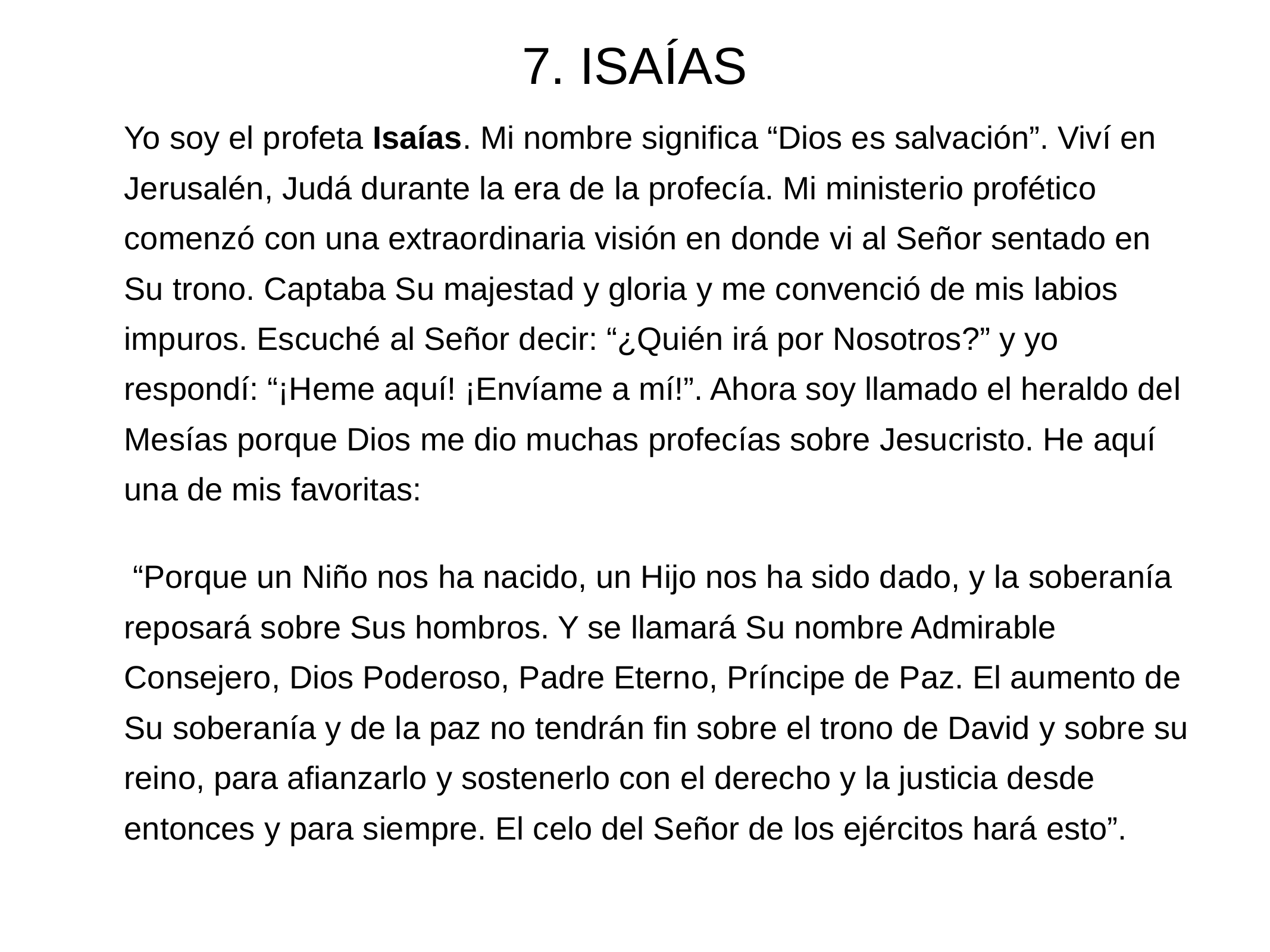

7. ISAÍAS
Yo soy el profeta Isaías. Mi nombre significa “Dios es salvación”. Viví en Jerusalén, Judá durante la era de la profecía. Mi ministerio profético comenzó con una extraordinaria visión en donde vi al Señor sentado en Su trono. Captaba Su majestad y gloria y me convenció de mis labios impuros. Escuché al Señor decir: “¿Quién irá por Nosotros?” y yo respondí: “¡Heme aquí! ¡Envíame a mí!”. Ahora soy llamado el heraldo del Mesías porque Dios me dio muchas profecías sobre Jesucristo. He aquí una de mis favoritas:
 “Porque un Niño nos ha nacido, un Hijo nos ha sido dado, y la soberanía reposará sobre Sus hombros. Y se llamará Su nombre Admirable Consejero, Dios Poderoso, Padre Eterno, Príncipe de Paz. El aumento de Su soberanía y de la paz no tendrán fin sobre el trono de David y sobre su reino, para afianzarlo y sostenerlo con el derecho y la justicia desde entonces y para siempre. El celo del Señor de los ejércitos hará esto”.